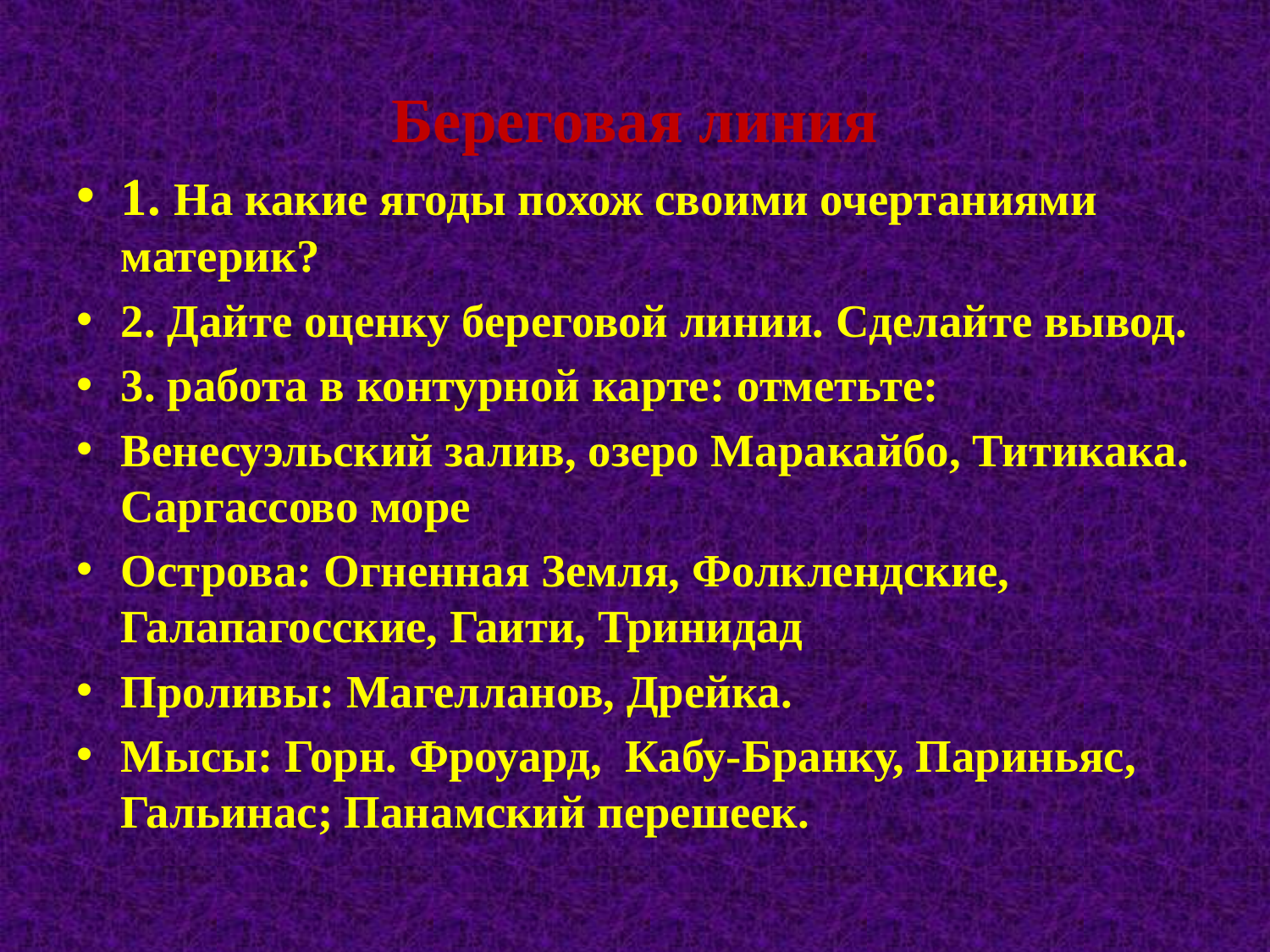

# Береговая линия
1. На какие ягоды похож своими очертаниями  материк?
2. Дайте оценку береговой линии. Сделайте вывод.
3. работа в контурной карте: отметьте:
Венесуэльский залив, озеро Маракайбо, Титикака. Саргассово море
Острова: Огненная Земля, Фолклендские, Галапагосские, Гаити, Тринидад
Проливы: Магелланов, Дрейка.
Мысы: Горн. Фроуард,  Кабу-Бранку, Париньяс, Гальинас; Панамский перешеек.